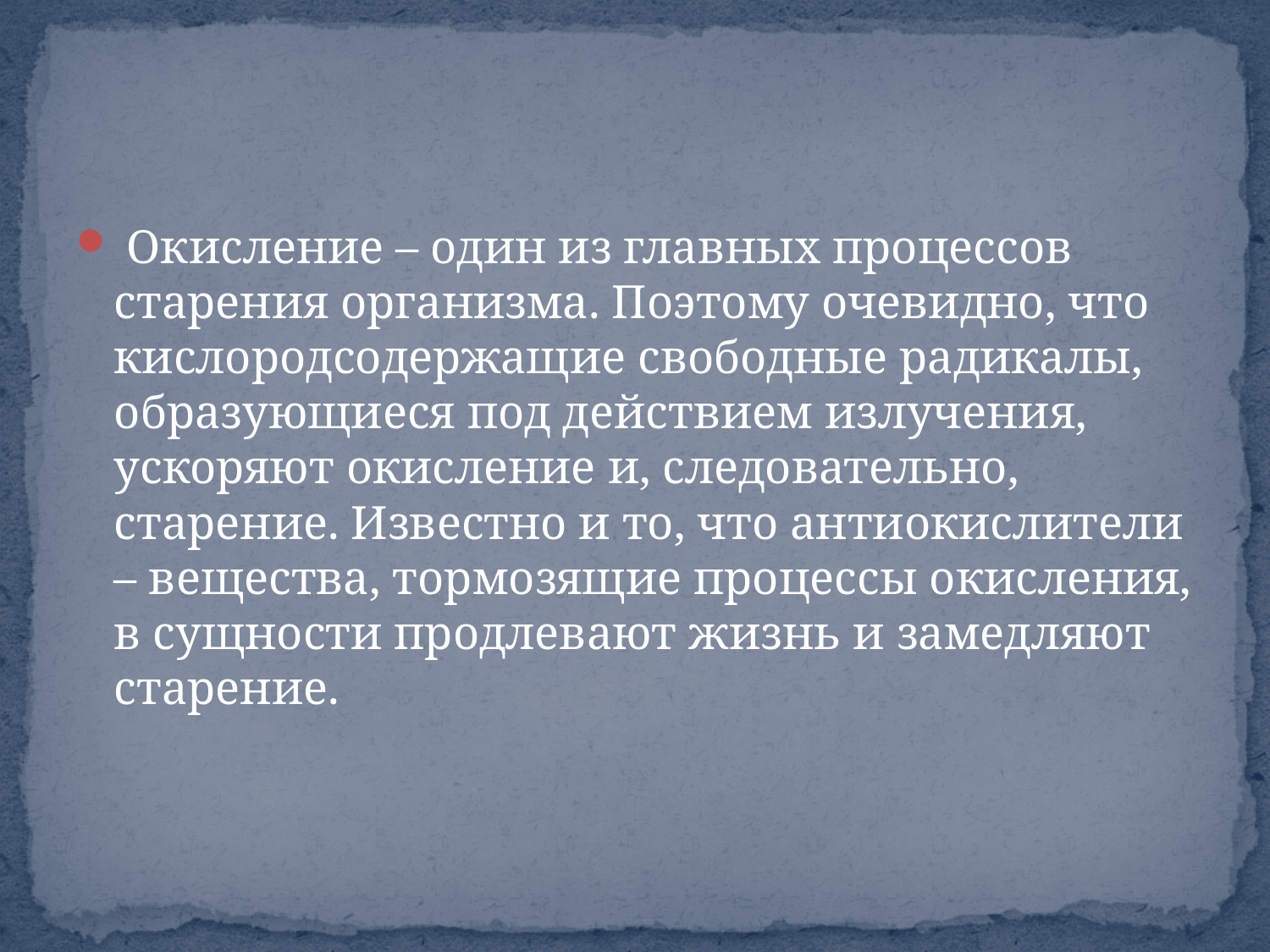

Окисление – один из главных процессов старения организма. Поэтому очевидно, что кислородсодержащие свободные радикалы, образующиеся под действием излучения, ускоряют окисление и, следовательно, старение. Известно и то, что антиокислители – вещества, тормозящие процессы окисления, в сущности продлевают жизнь и замедляют старение.